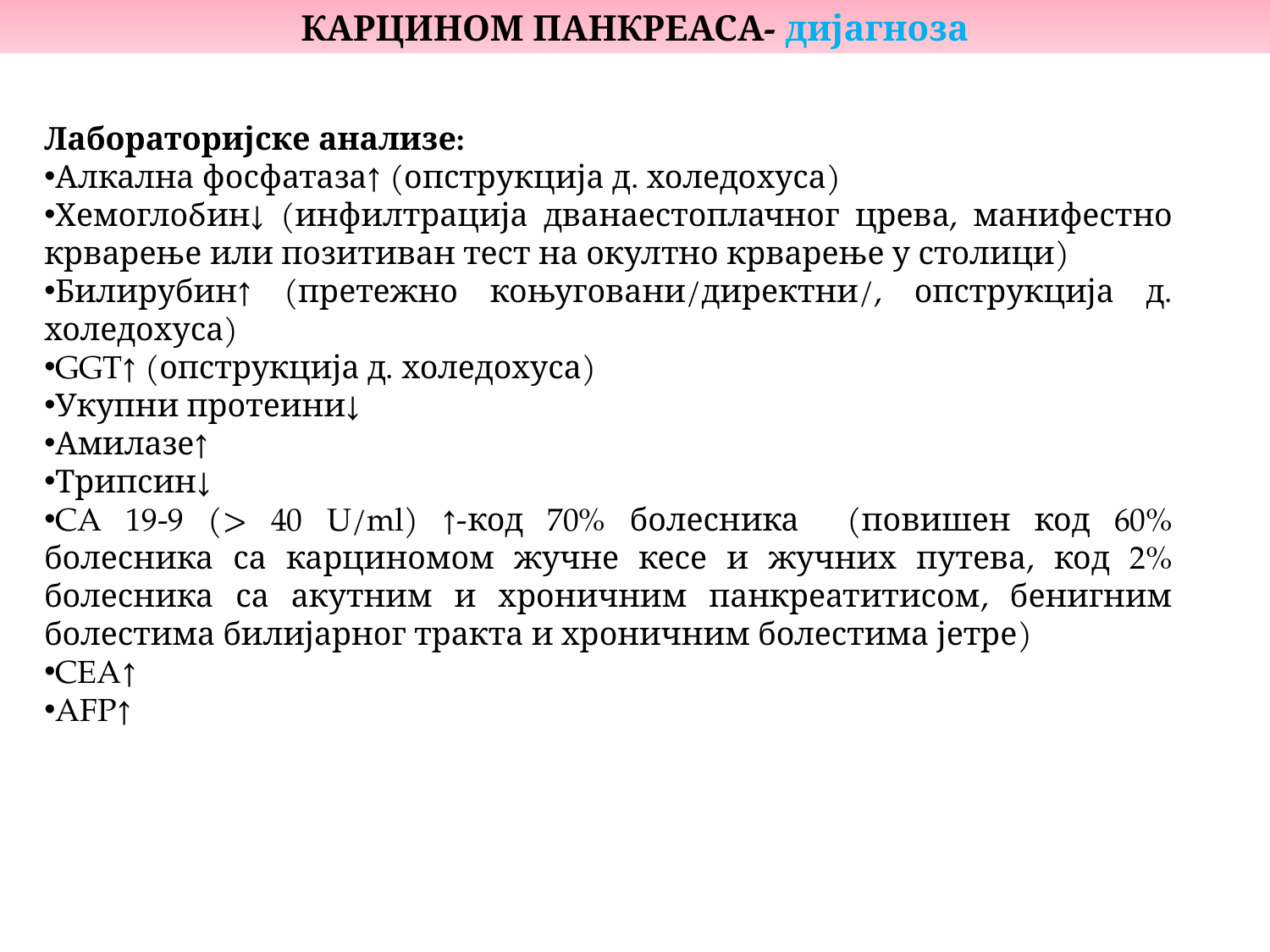

КАРЦИНОМ ПАНКРЕАСА- дијагноза

Лабораторијске анализе:
Алкална фосфатаза↑ (опструкција д. холедохуса)
Хемоглобин↓ (инфилтрација дванаестоплачног црева, манифестно крварење или позитиван тест на окултно крварење у столици)
Билирубин↑ (претежно коњуговани/директни/, опструкција д. холедохуса)
GGT↑ (опструкција д. холедохуса)
Укупни протеини↓
Амилазе↑
Трипсин↓
CA 19-9 (> 40 U/ml) ↑-код 70% болесника  (повишен код 60% болесника са карциномом жучне кесе и жучних путева, код 2% болесника са акутним и хроничним панкреатитисом, бенигним болестима билијарног тракта и хроничним болестима јетре)
CEA↑
AFP↑